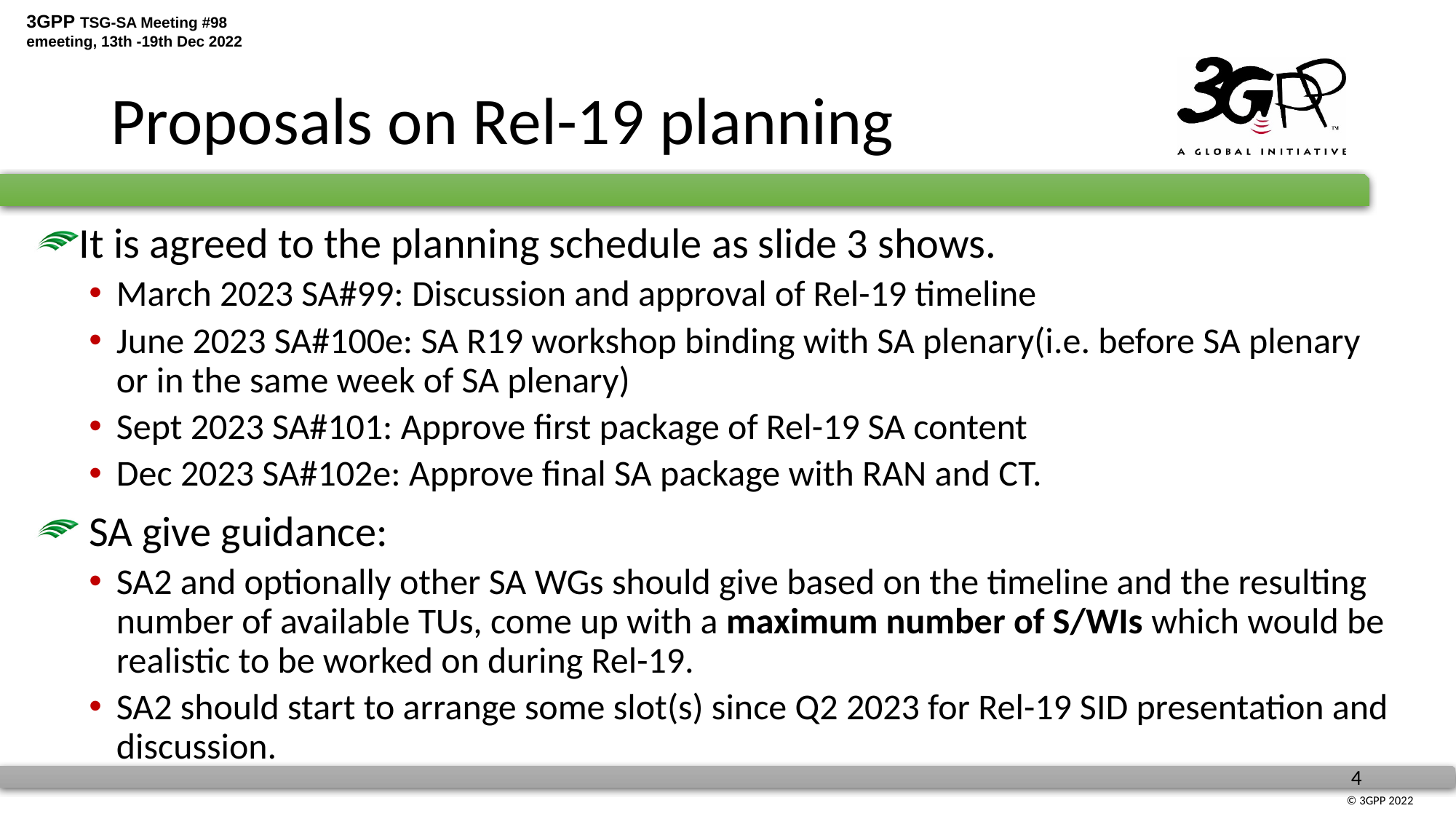

# Proposals on Rel-19 planning
It is agreed to the planning schedule as slide 3 shows.
March 2023 SA#99: Discussion and approval of Rel-19 timeline
June 2023 SA#100e: SA R19 workshop binding with SA plenary(i.e. before SA plenary or in the same week of SA plenary)
Sept 2023 SA#101: Approve first package of Rel-19 SA content
Dec 2023 SA#102e: Approve final SA package with RAN and CT.
 SA give guidance:
SA2 and optionally other SA WGs should give based on the timeline and the resulting number of available TUs, come up with a maximum number of S/WIs which would be realistic to be worked on during Rel-19.
SA2 should start to arrange some slot(s) since Q2 2023 for Rel-19 SID presentation and discussion.